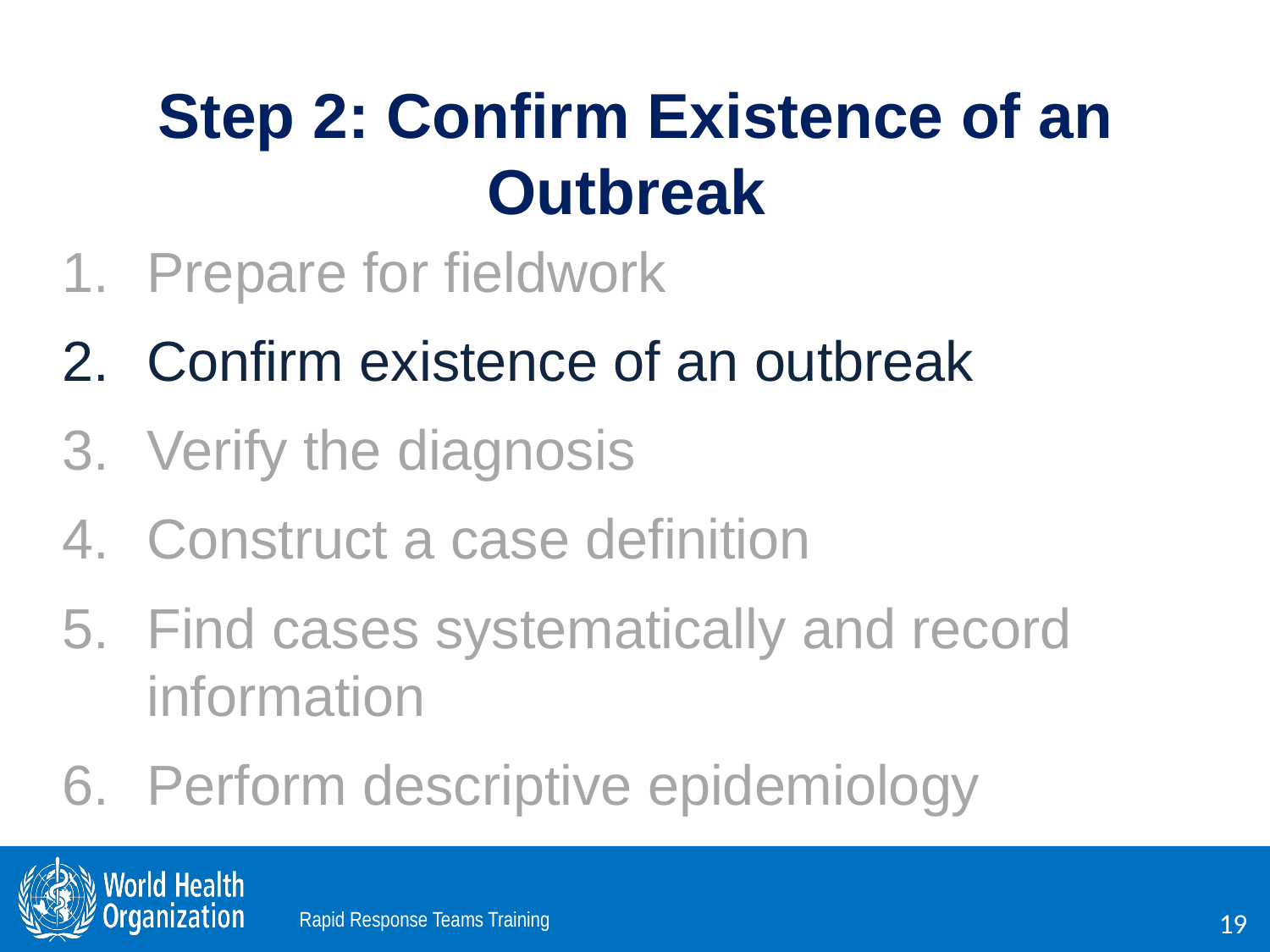

Step 2: Confirm Existence of an Outbreak

Prepare for fieldwork
Confirm existence of an outbreak
Verify the diagnosis
Construct a case definition
Find cases systematically and record information
Perform descriptive epidemiology